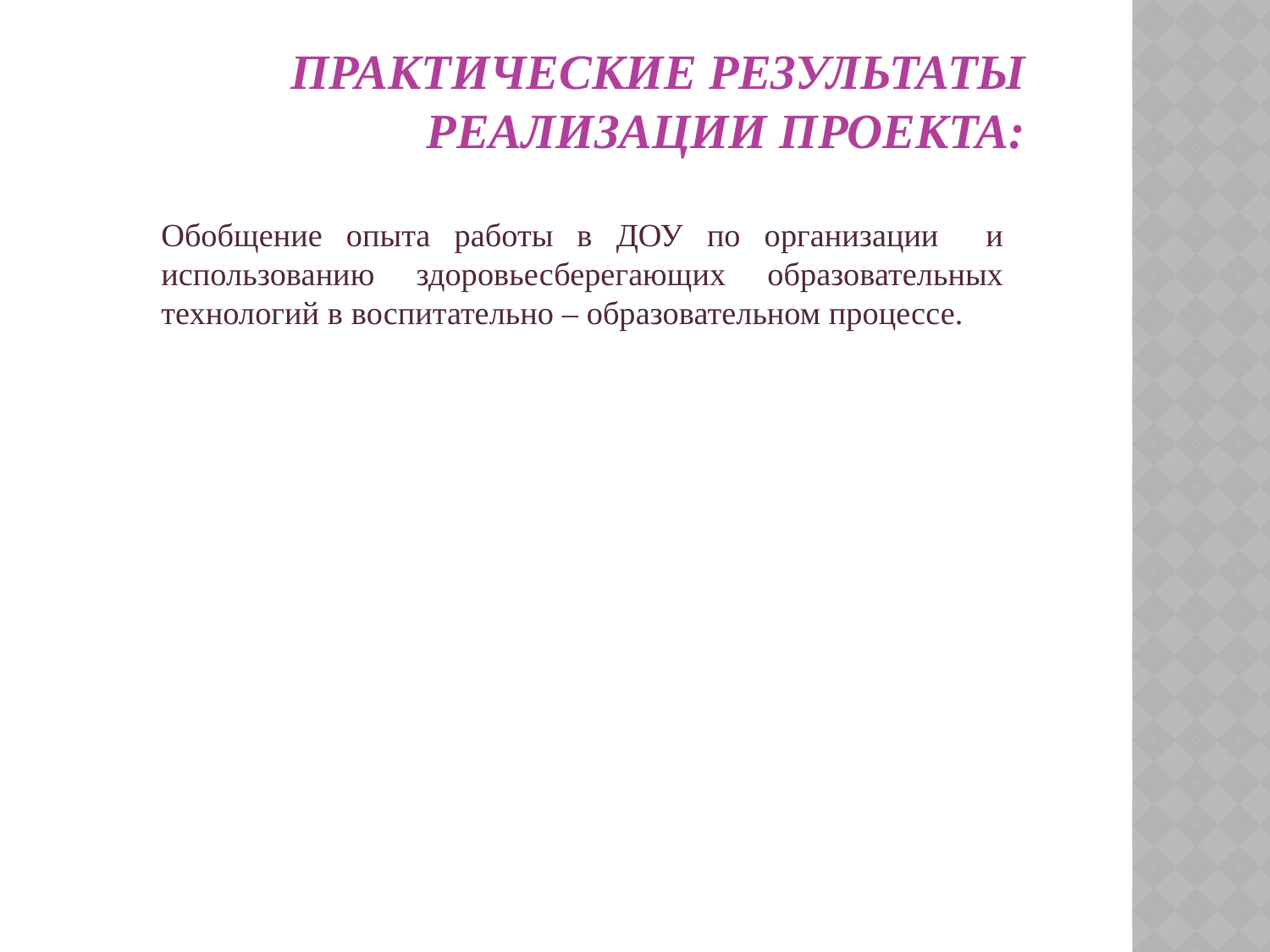

# Практические результаты реализации проекта:
Обобщение опыта работы в ДОУ по организации  и использованию здоровьесберегающих образовательных технологий в воспитательно – образовательном процессе.